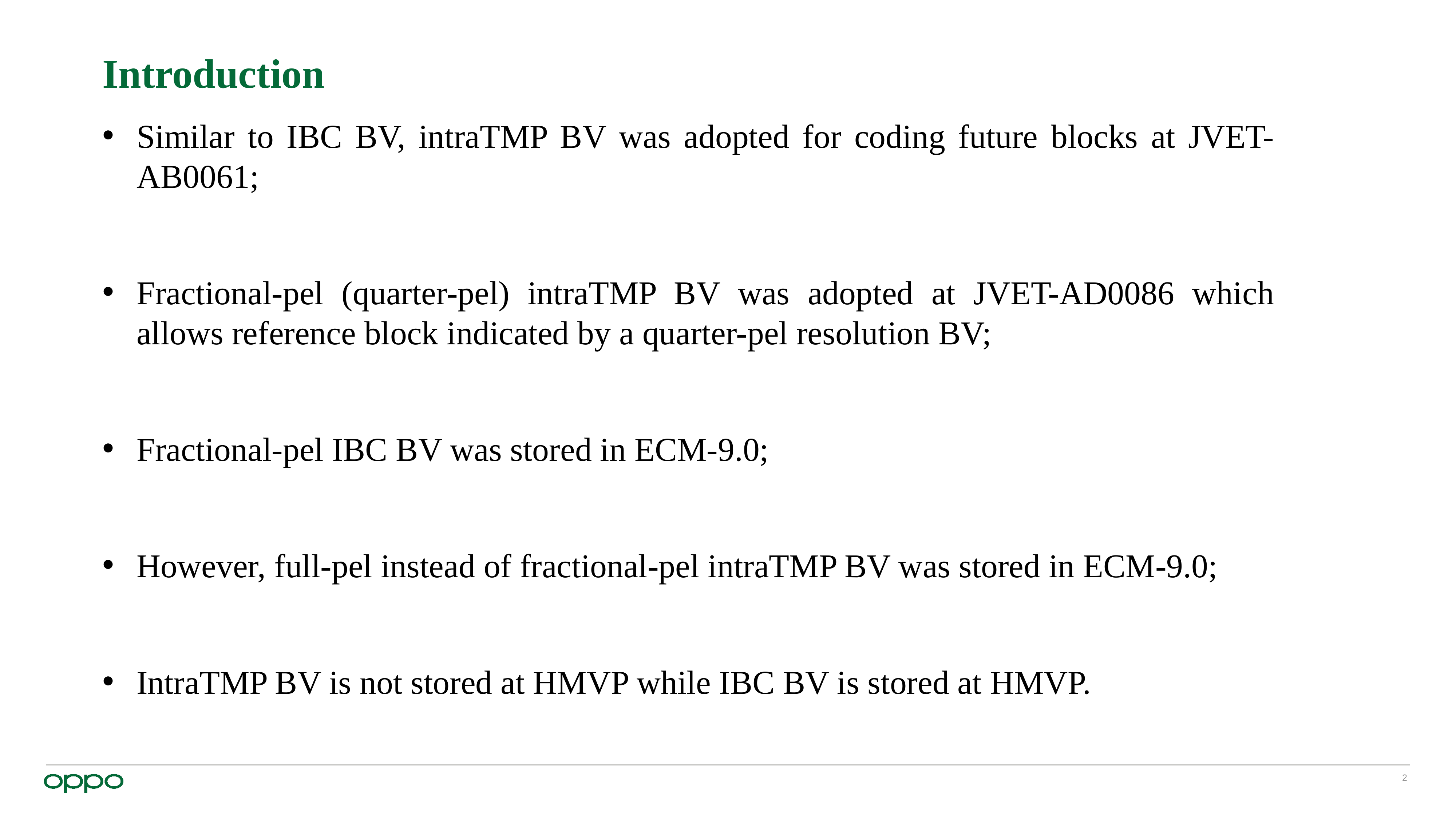

# Introduction
Similar to IBC BV, intraTMP BV was adopted for coding future blocks at JVET-AB0061;

Fractional-pel (quarter-pel) intraTMP BV was adopted at JVET-AD0086 which allows reference block indicated by a quarter-pel resolution BV;

Fractional-pel IBC BV was stored in ECM-9.0;

However, full-pel instead of fractional-pel intraTMP BV was stored in ECM-9.0;

IntraTMP BV is not stored at HMVP while IBC BV is stored at HMVP.